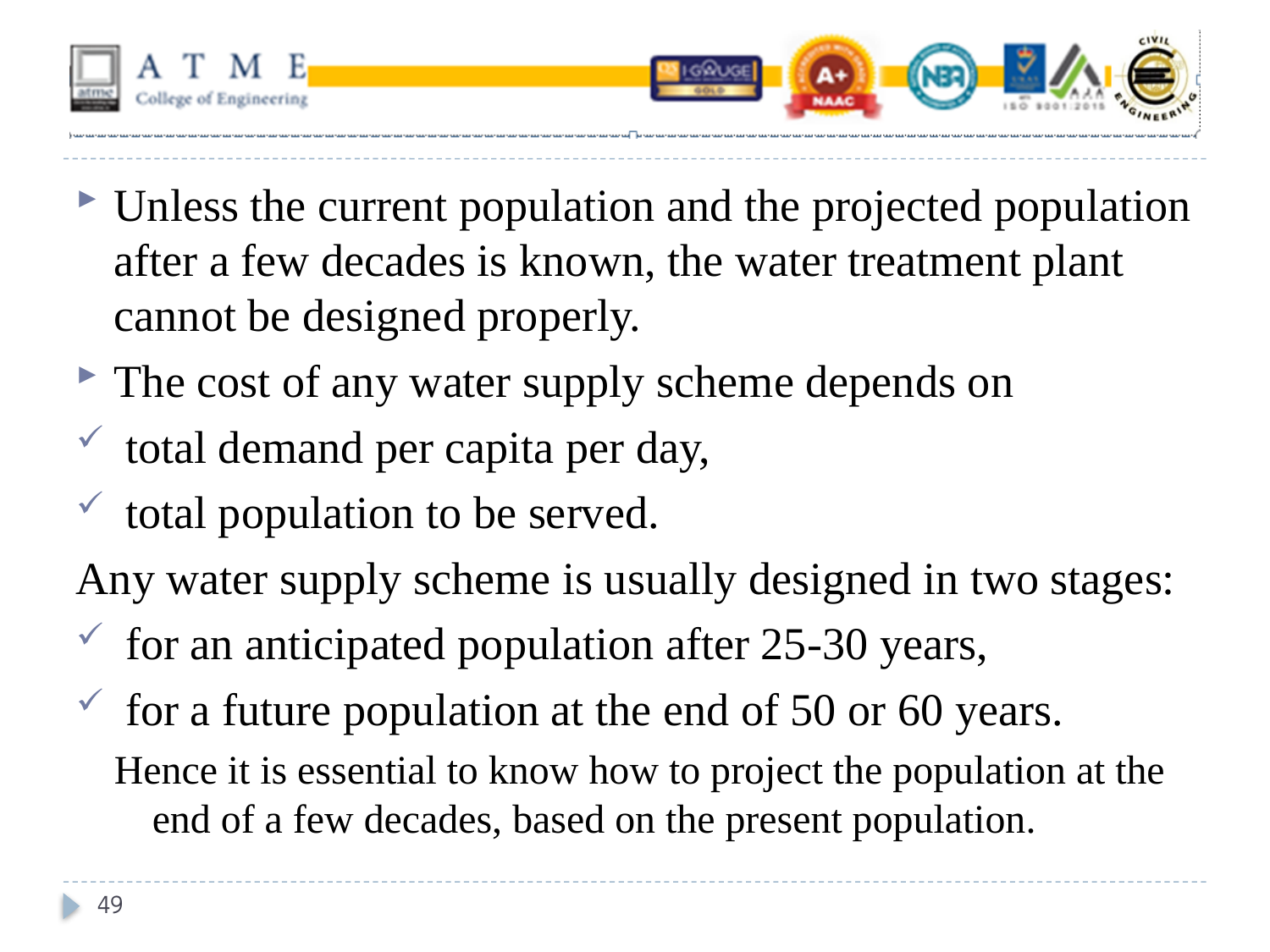

Unless the current population and the projected population after a few decades is known, the water treatment plant cannot be designed properly.
The cost of any water supply scheme depends on
 total demand per capita per day,
 total population to be served.
Any water supply scheme is usually designed in two stages:
 for an anticipated population after 25-30 years,
 for a future population at the end of 50 or 60 years.
Hence it is essential to know how to project the population at the end of a few decades, based on the present population.
49